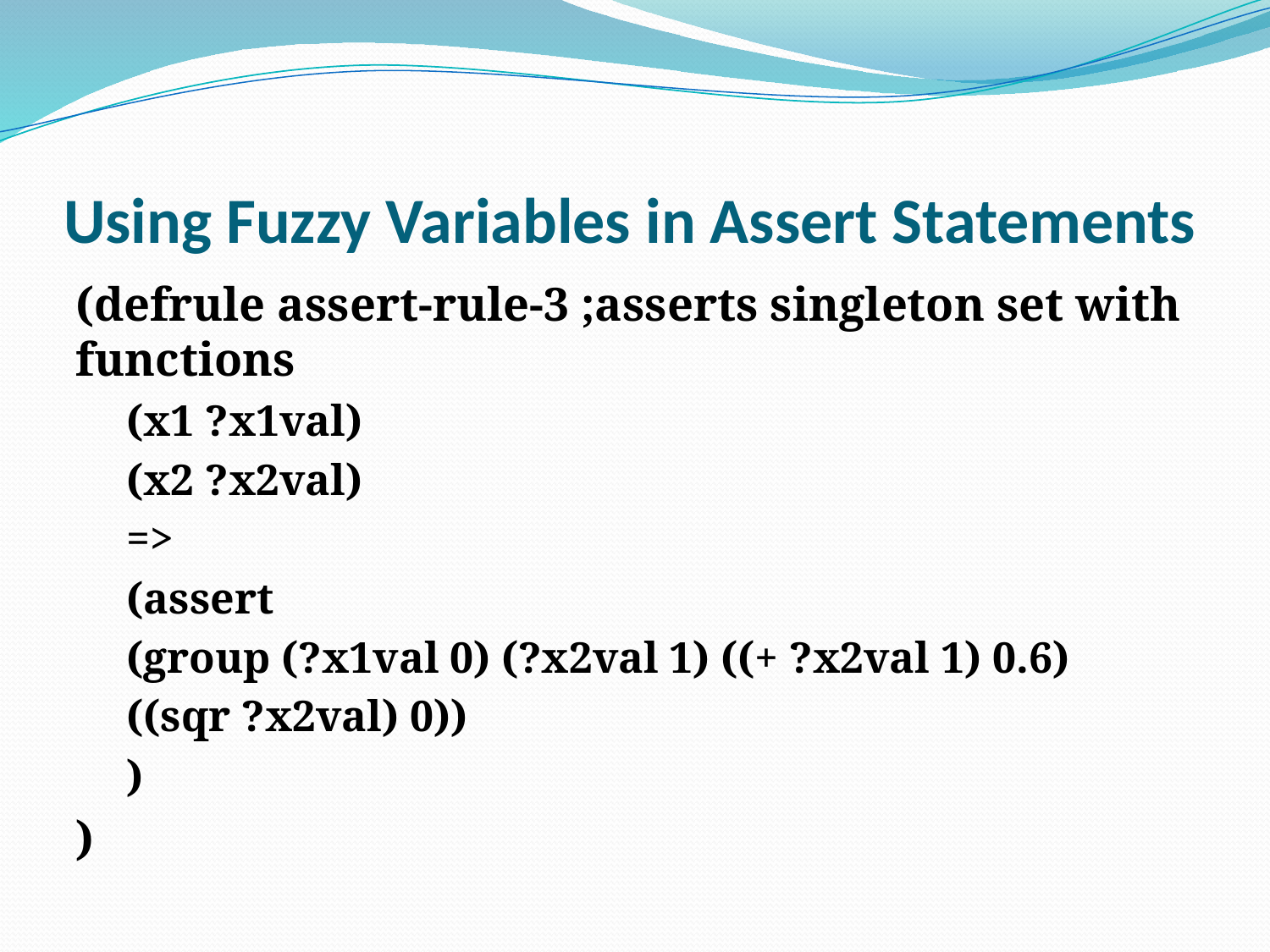

# Using Fuzzy Variables in Assert Statements
(defrule assert-rule-3 ;asserts singleton set with functions
(x1 ?x1val)
(x2 ?x2val)
=>
(assert
(group (?x1val 0) (?x2val 1) ((+ ?x2val 1) 0.6)
((sqr ?x2val) 0))
)
)